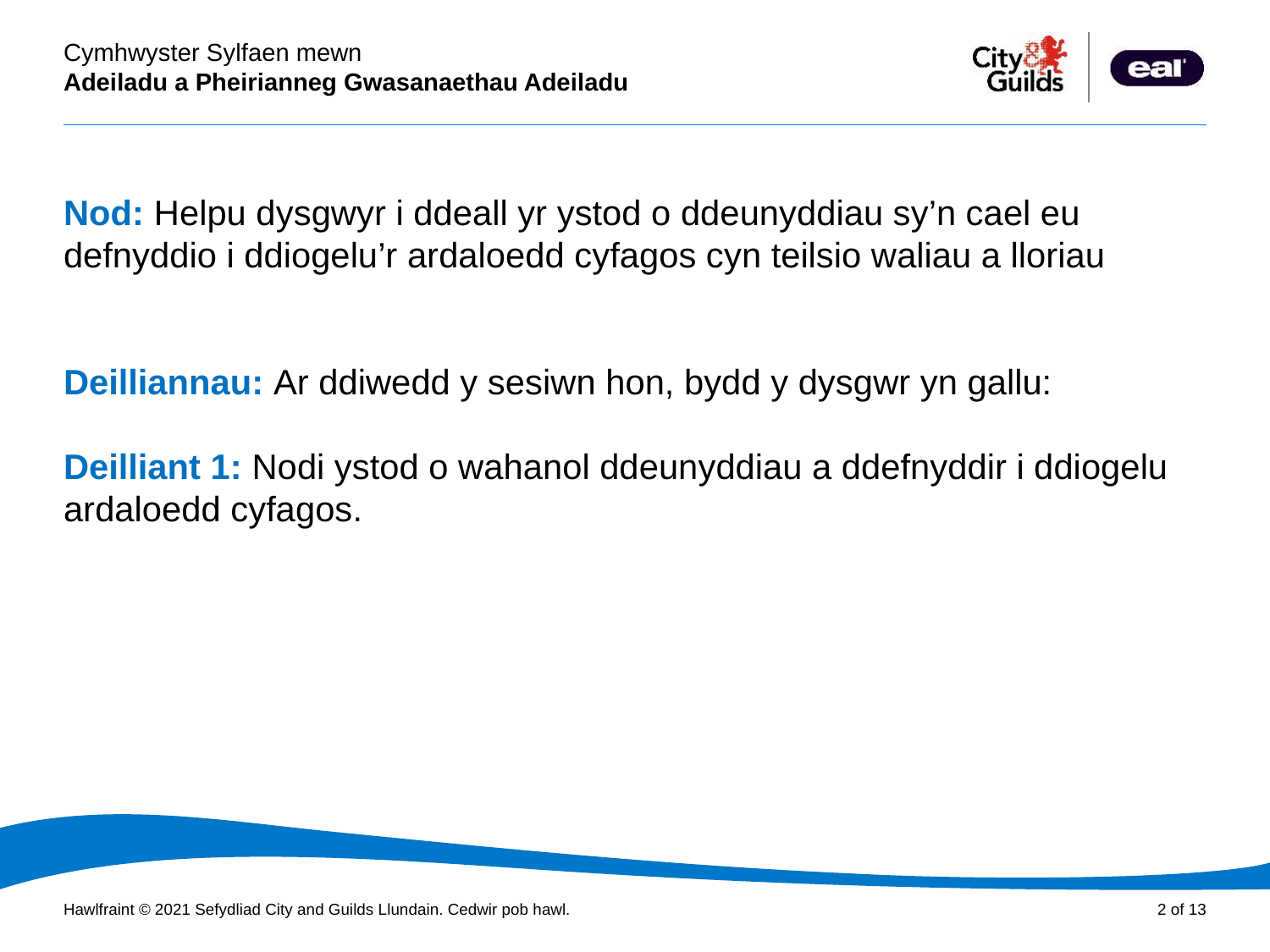

Cyflwyniad PowerPoint
# Nod: Helpu dysgwyr i ddeall yr ystod o ddeunyddiau sy’n cael eu defnyddio i ddiogelu’r ardaloedd cyfagos cyn teilsio waliau a lloriau Deilliannau: Ar ddiwedd y sesiwn hon, bydd y dysgwr yn gallu: Deilliant 1: Nodi ystod o wahanol ddeunyddiau a ddefnyddir i ddiogelu ardaloedd cyfagos.